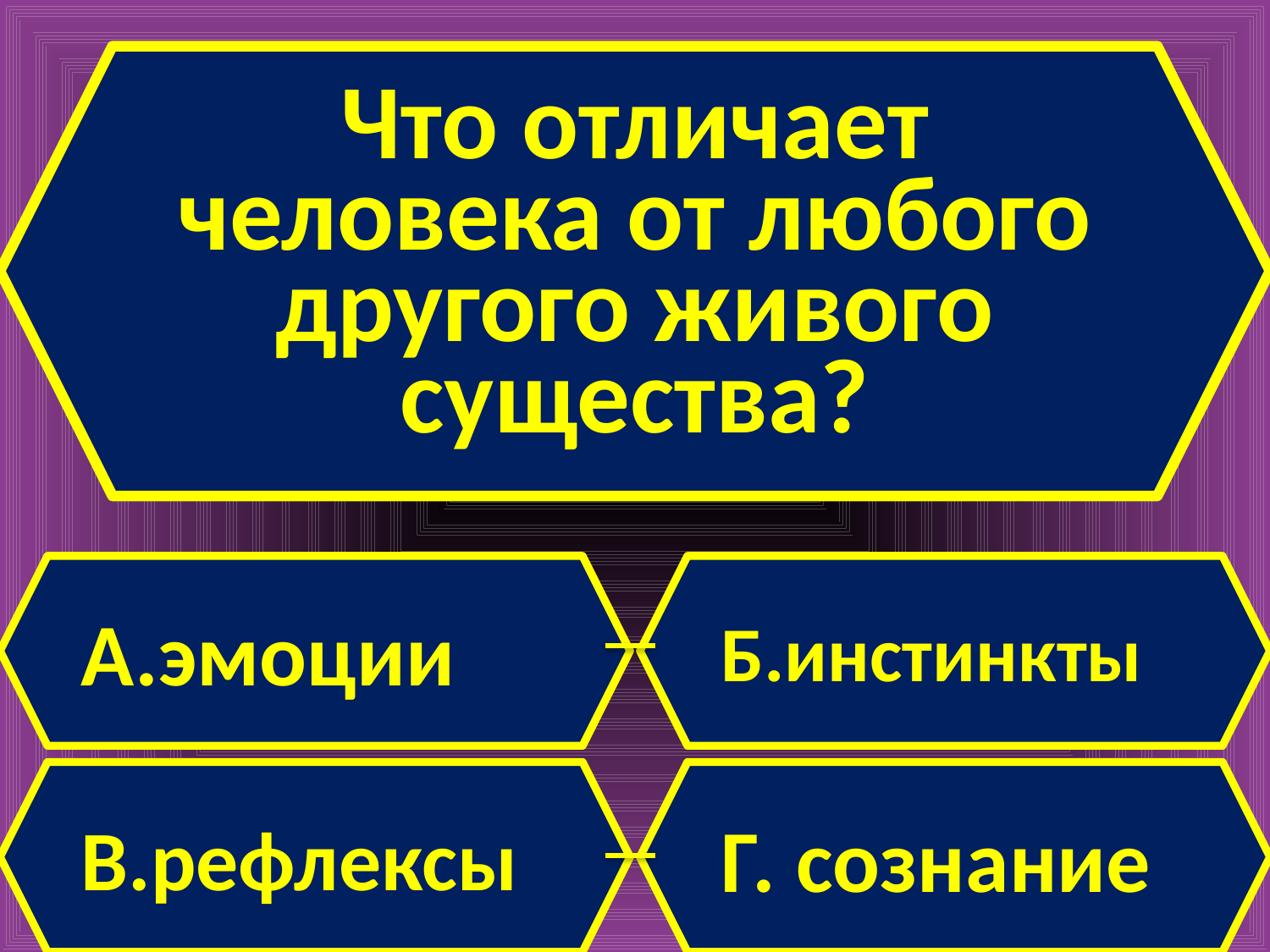

Что отличает человека от любого другого живого существа?
А.эмоции
Б.инстинкты
В.рефлексы
Г. сознание